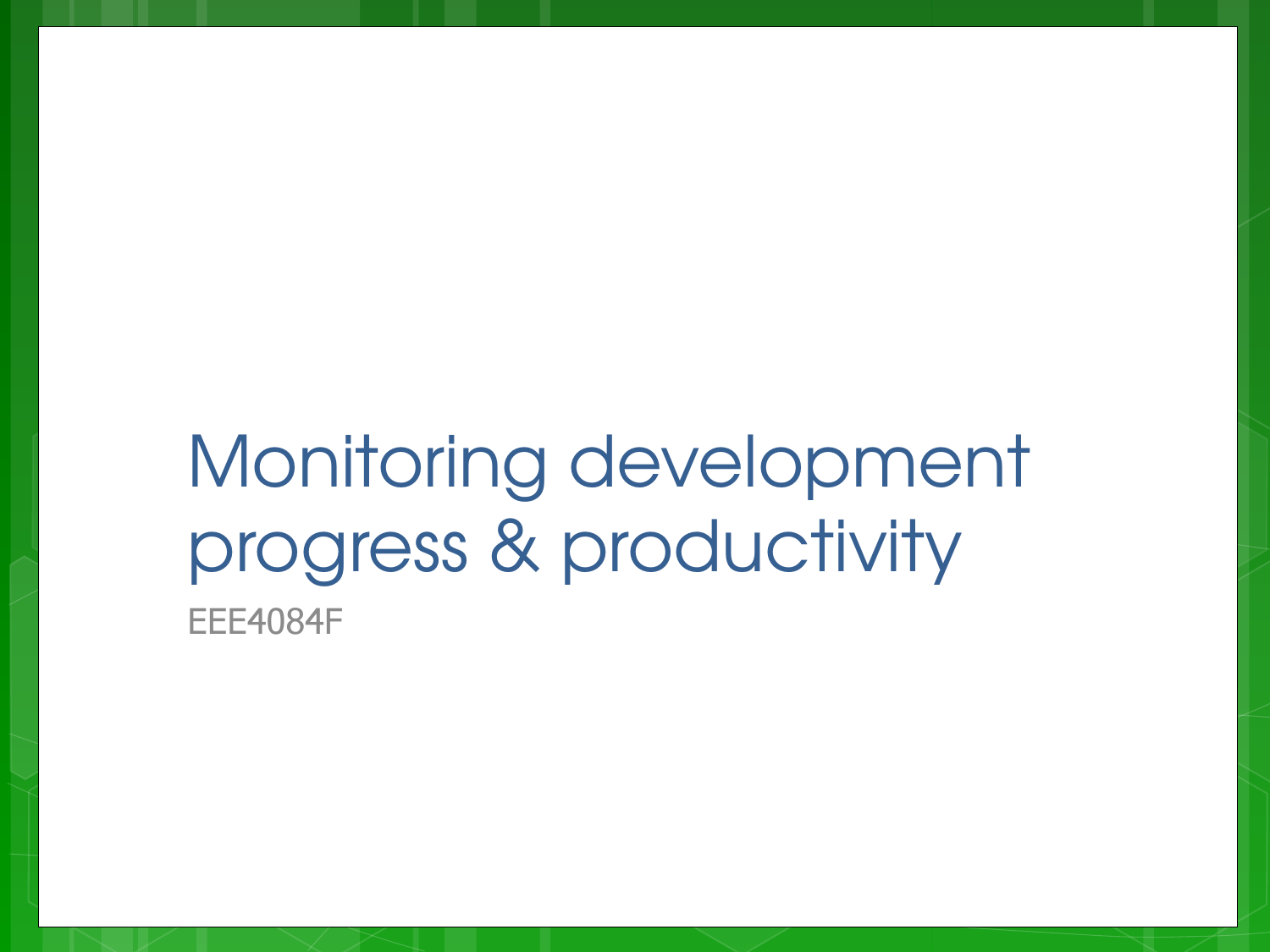

# Monitoring development progress & productivity
EEE4084F